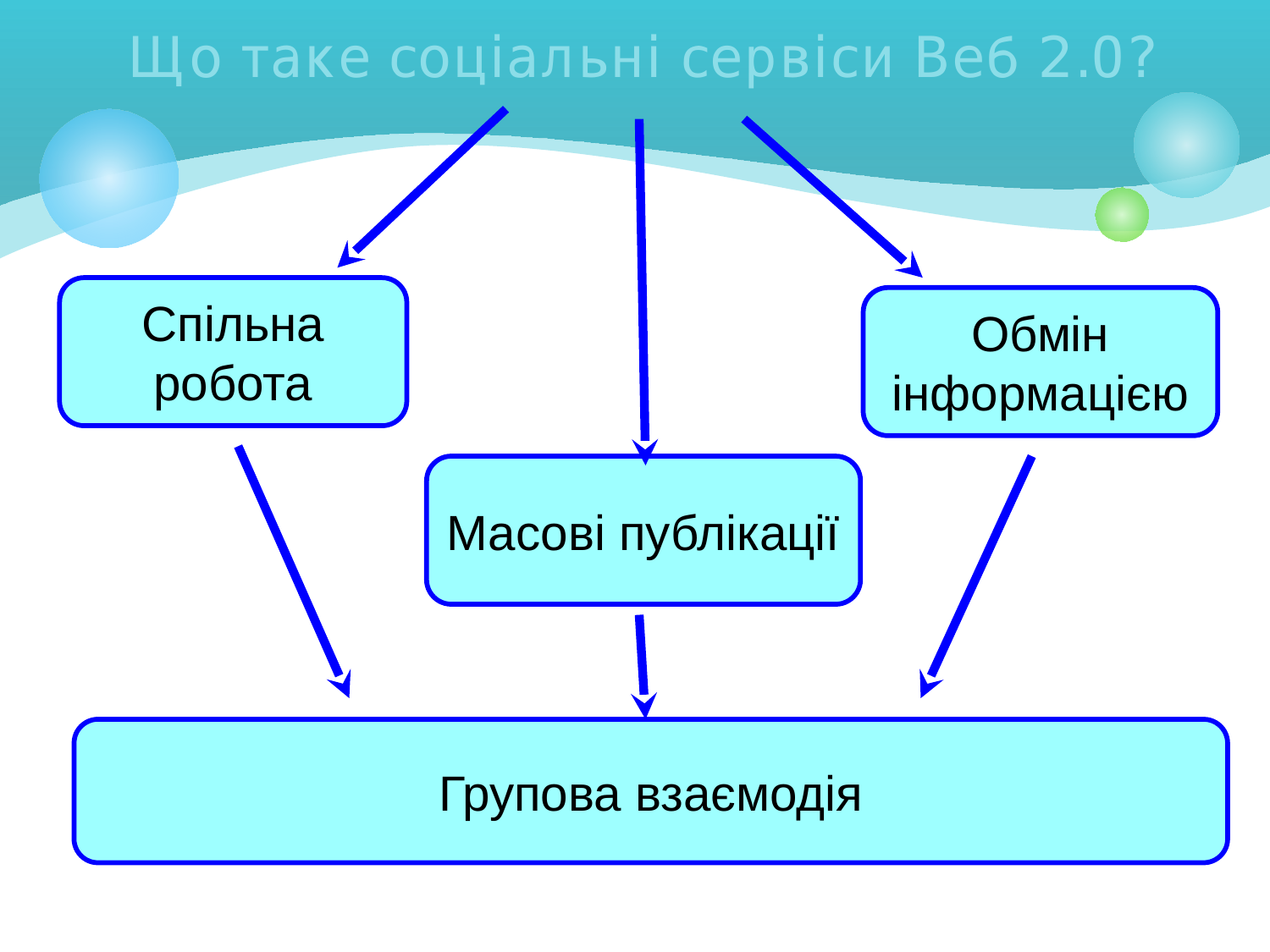

# Що таке соціальні сервіси Веб 2.0?

Спільна робота
Обмін інформацією

Масові публікації

Групова взаємодія